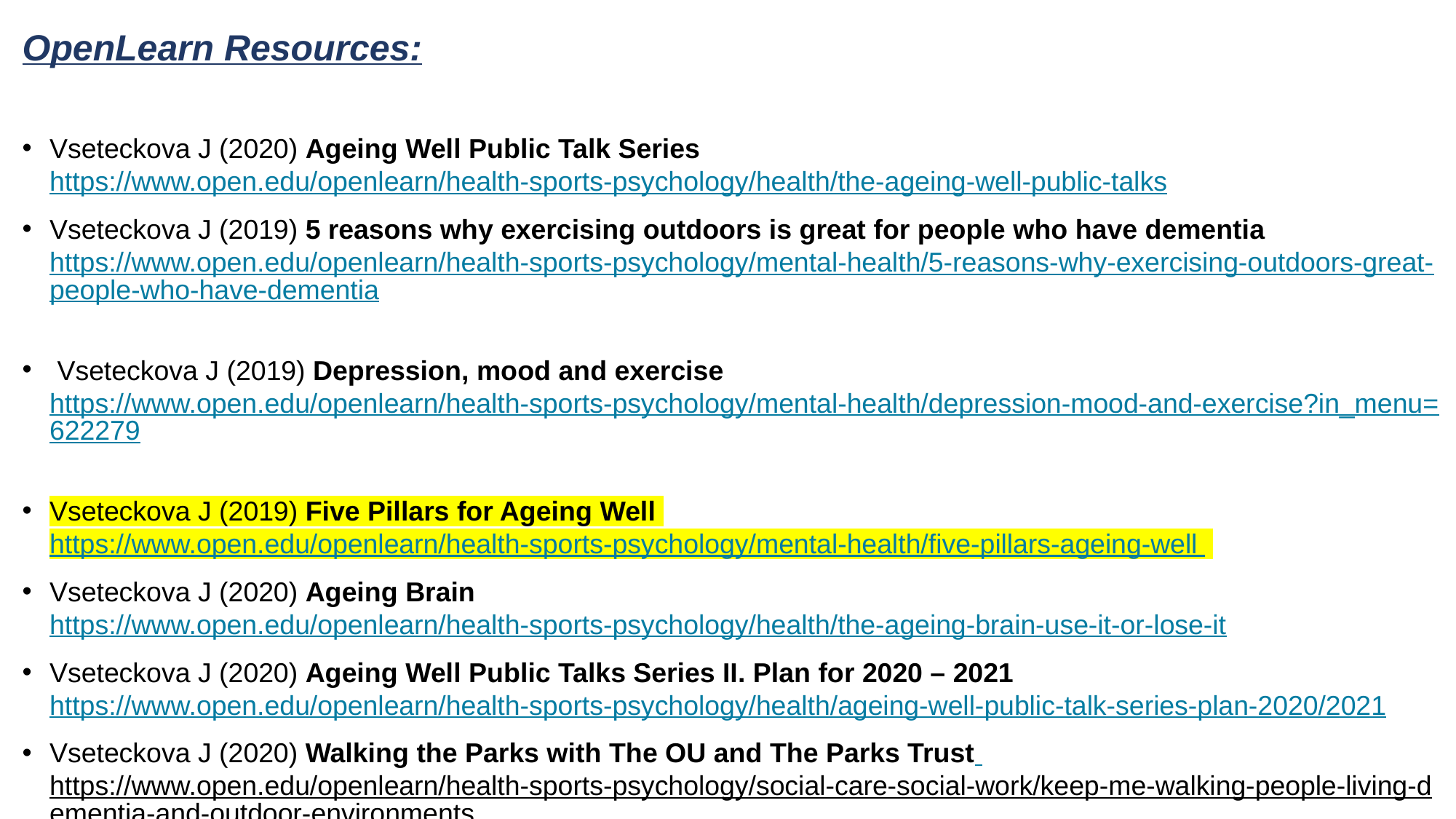

OpenLearn Resources:

Vseteckova J (2020) Ageing Well Public Talk Series https://www.open.edu/openlearn/health-sports-psychology/health/the-ageing-well-public-talks
Vseteckova J (2019) 5 reasons why exercising outdoors is great for people who have dementia https://www.open.edu/openlearn/health-sports-psychology/mental-health/5-reasons-why-exercising-outdoors-great-people-who-have-dementia
 Vseteckova J (2019) Depression, mood and exercise https://www.open.edu/openlearn/health-sports-psychology/mental-health/depression-mood-and-exercise?in_menu=622279
Vseteckova J (2019) Five Pillars for Ageing Well https://www.open.edu/openlearn/health-sports-psychology/mental-health/five-pillars-ageing-well
Vseteckova J (2020) Ageing Brain https://www.open.edu/openlearn/health-sports-psychology/health/the-ageing-brain-use-it-or-lose-it
Vseteckova J (2020) Ageing Well Public Talks Series II. Plan for 2020 – 2021 https://www.open.edu/openlearn/health-sports-psychology/health/ageing-well-public-talk-series-plan-2020/2021
Vseteckova J (2020) Walking the Parks with The OU and The Parks Trust https://www.open.edu/openlearn/health-sports-psychology/social-care-social-work/keep-me-walking-people-living-dementia-and-outdoor-environments
Vseteckova J, Borgstrom E,  Whitehouse A, Kent A, Hart A (2021) Advance Care Planning (ACP ) - Discuss, Decide, Document and Share Advance Care Planning (ACP ) - Discuss, Decide, Document and Share - OpenLearn - Open University